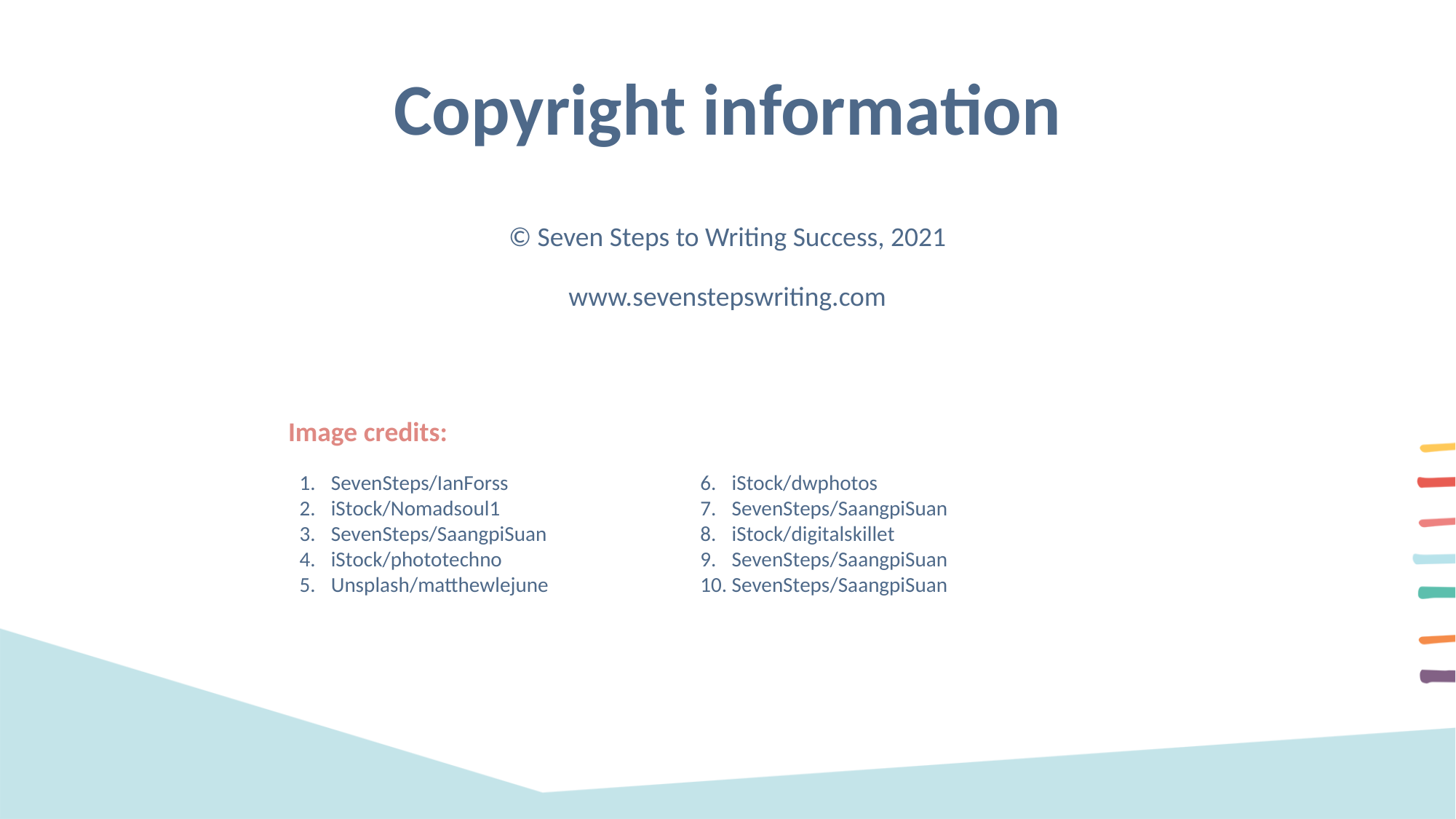

SevenSteps/IanForss
iStock/Nomadsoul1
SevenSteps/SaangpiSuan
iStock/phototechno
Unsplash/matthewlejune
iStock/dwphotos
SevenSteps/SaangpiSuan
iStock/digitalskillet
SevenSteps/SaangpiSuan
SevenSteps/SaangpiSuan